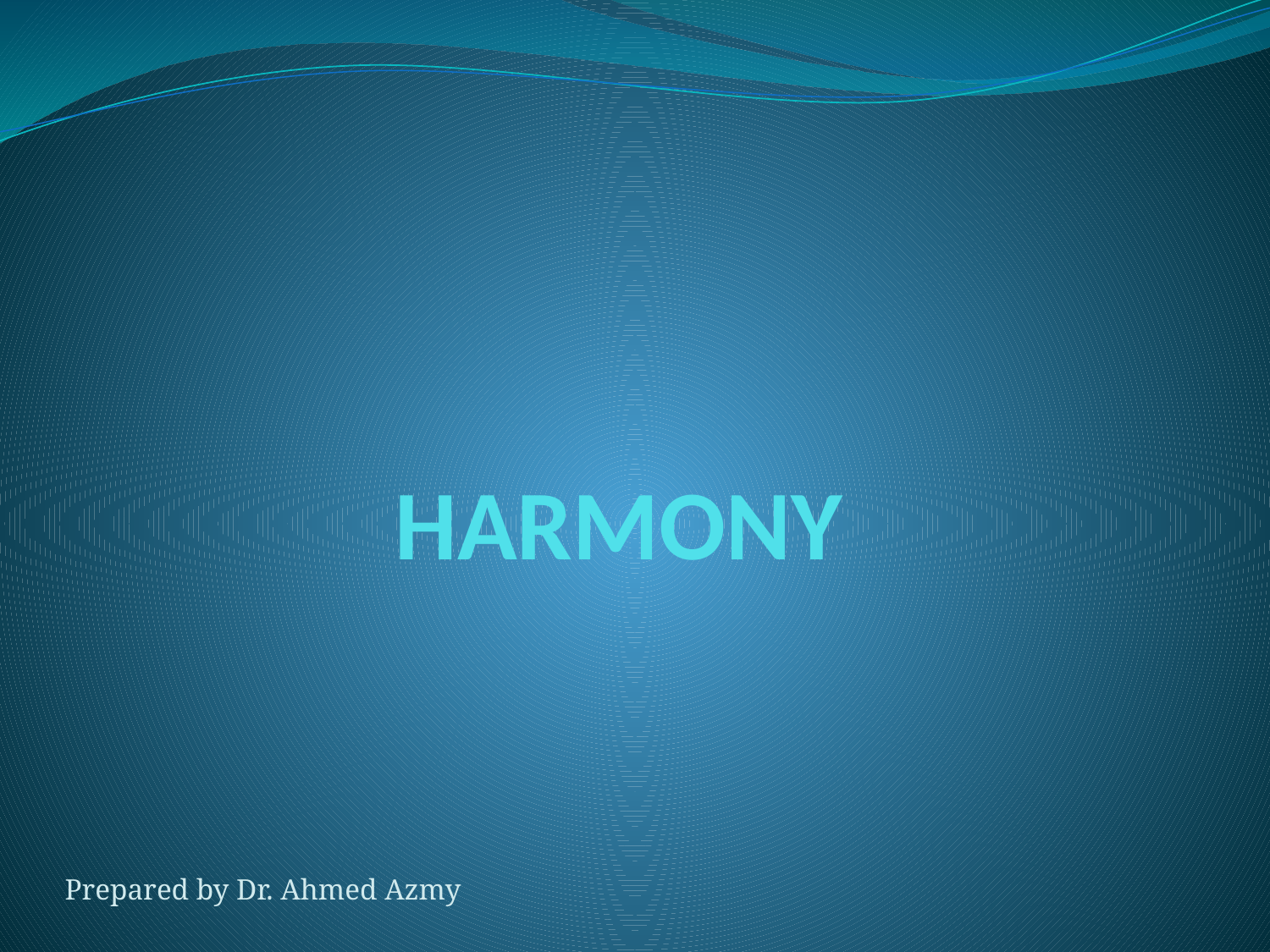

# HARMONY
Prepared by Dr. Ahmed Azmy